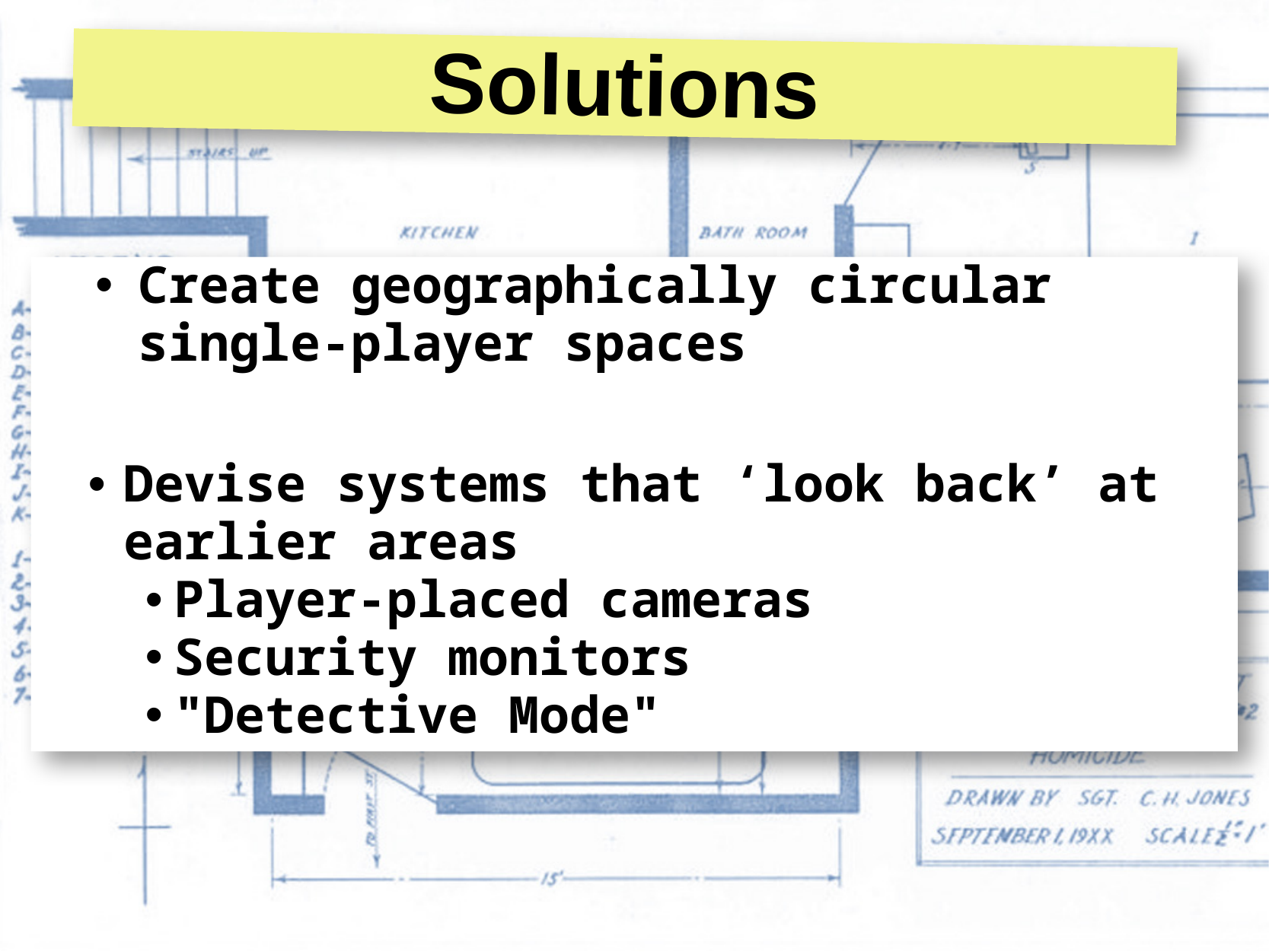

Solutions
Create geographically circular single-player spaces

Devise systems that ‘look back’ at earlier areas
Player-placed cameras
Security monitors
"Detective Mode"